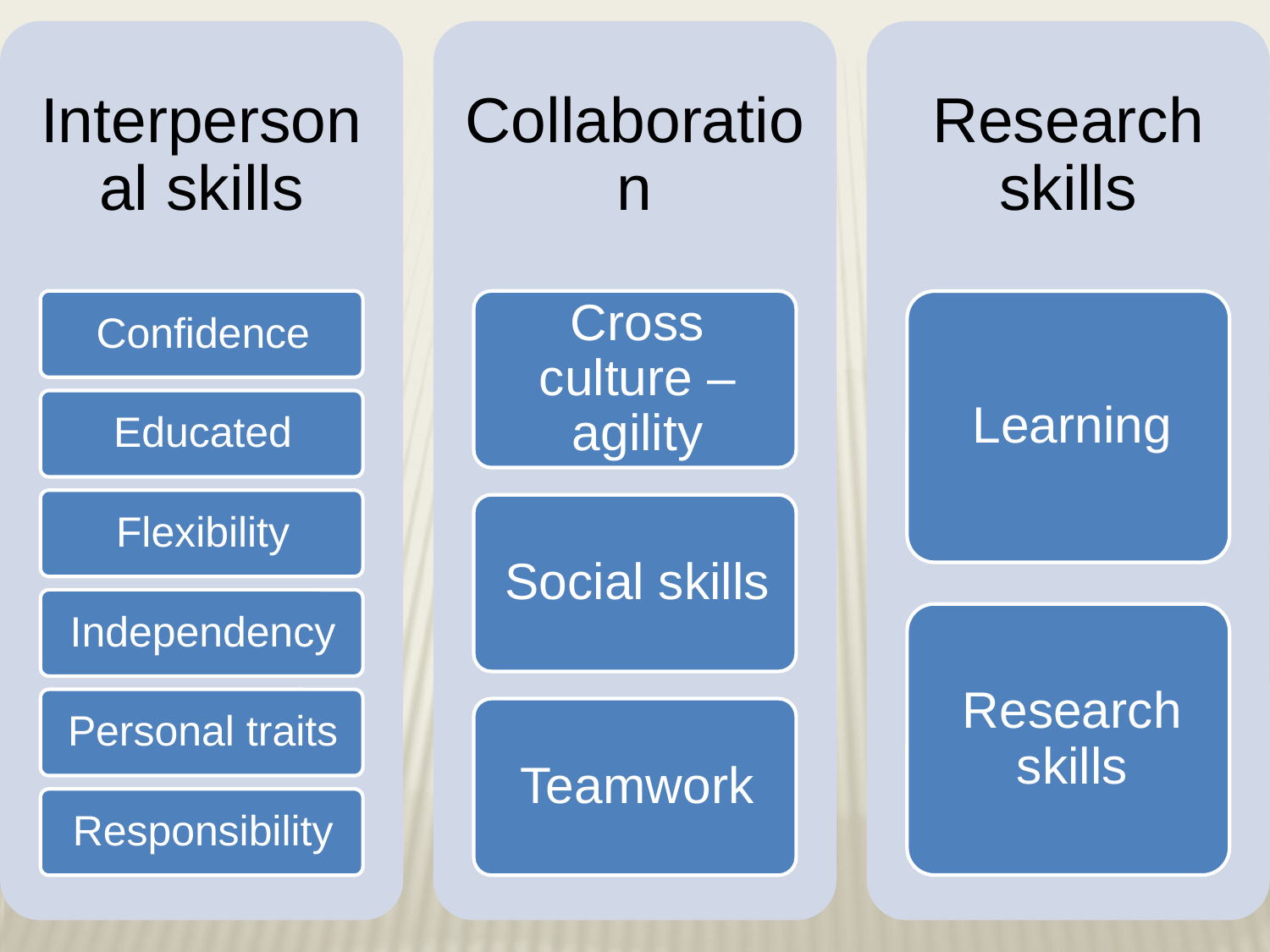

Interpersonal skills
Confidence
Educated
Flexibility
Independency
Personal traits
Responsibility
Collaboration
Cross culture – agility
Social skills
Teamwork
Research skills
Learning
Research skills